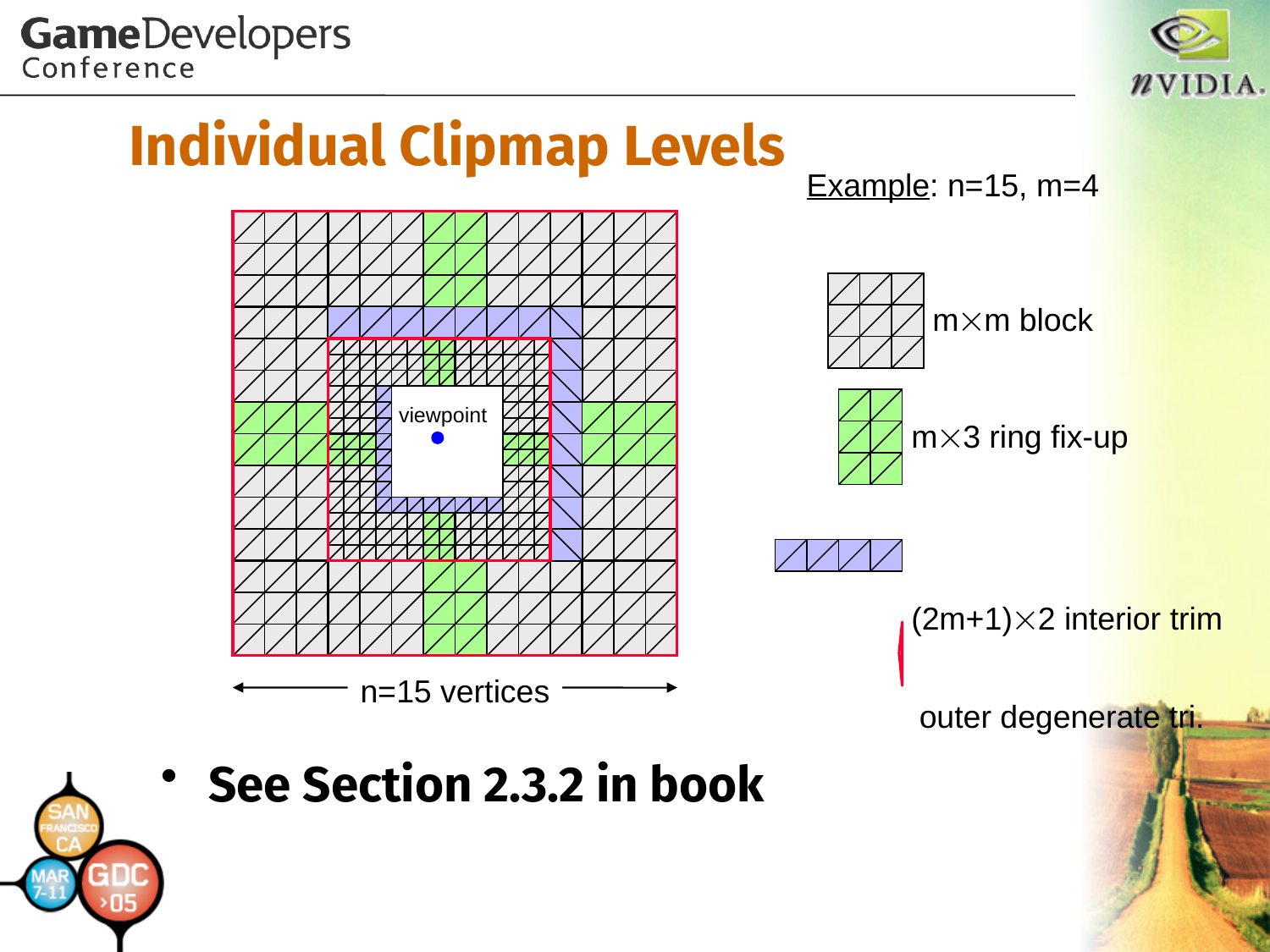

# Individual Clipmap Levels
Example: n=15, m=4

m×m block

viewpoint

m×3 ring fix-up

(2m+1)×2 interior trim

n=15 vertices

  outer degenerate tri.
See Section 2.3.2 in book